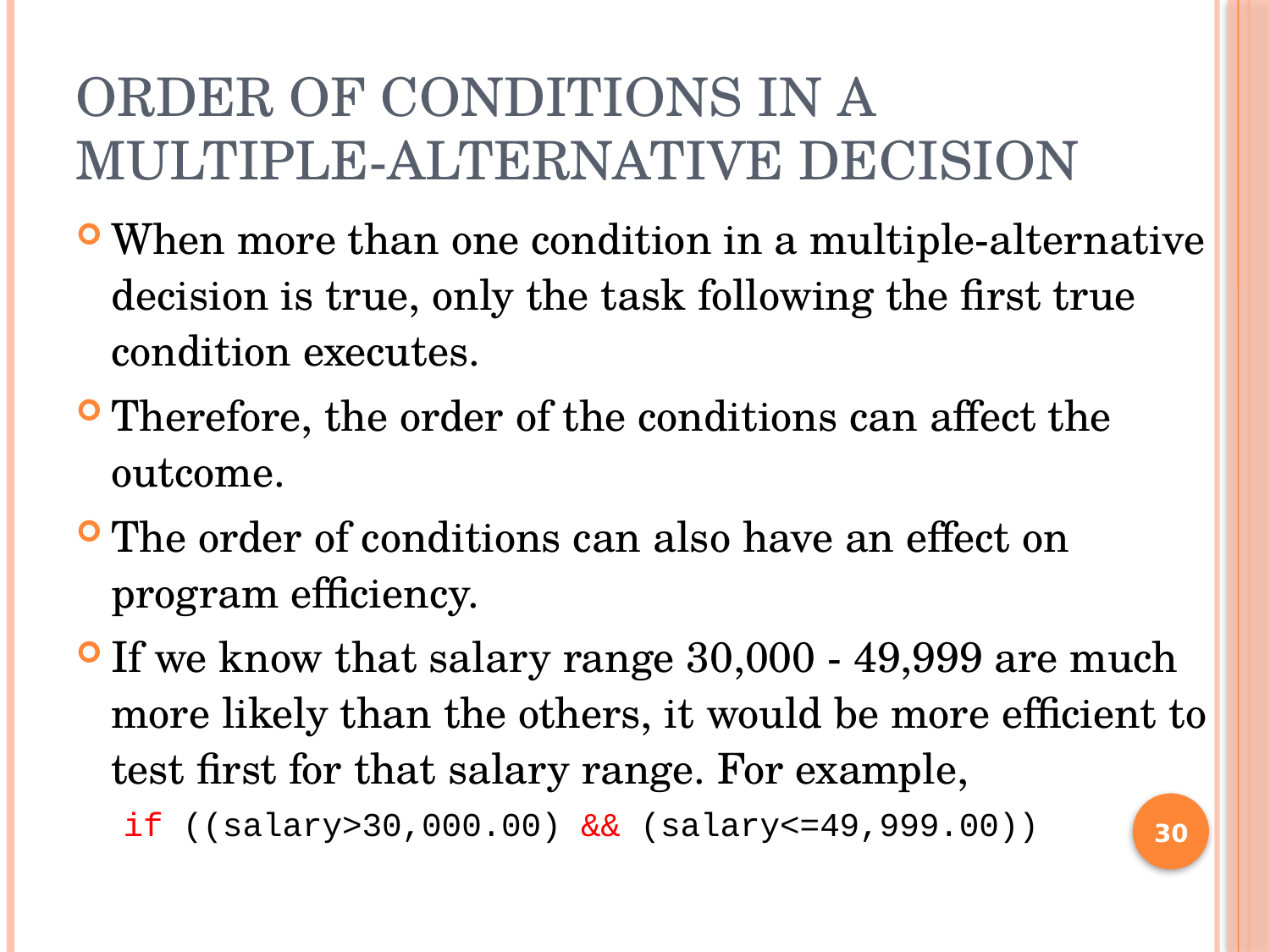

# Order of Conditions in a Multiple-Alternative Decision
When more than one condition in a multiple-alternative decision is true, only the task following the first true condition executes.
Therefore, the order of the conditions can affect the outcome.
The order of conditions can also have an effect on program efficiency.
If we know that salary range 30,000 - 49,999 are much more likely than the others, it would be more efficient to test first for that salary range. For example,
if ((salary>30,000.00) && (salary<=49,999.00))
30